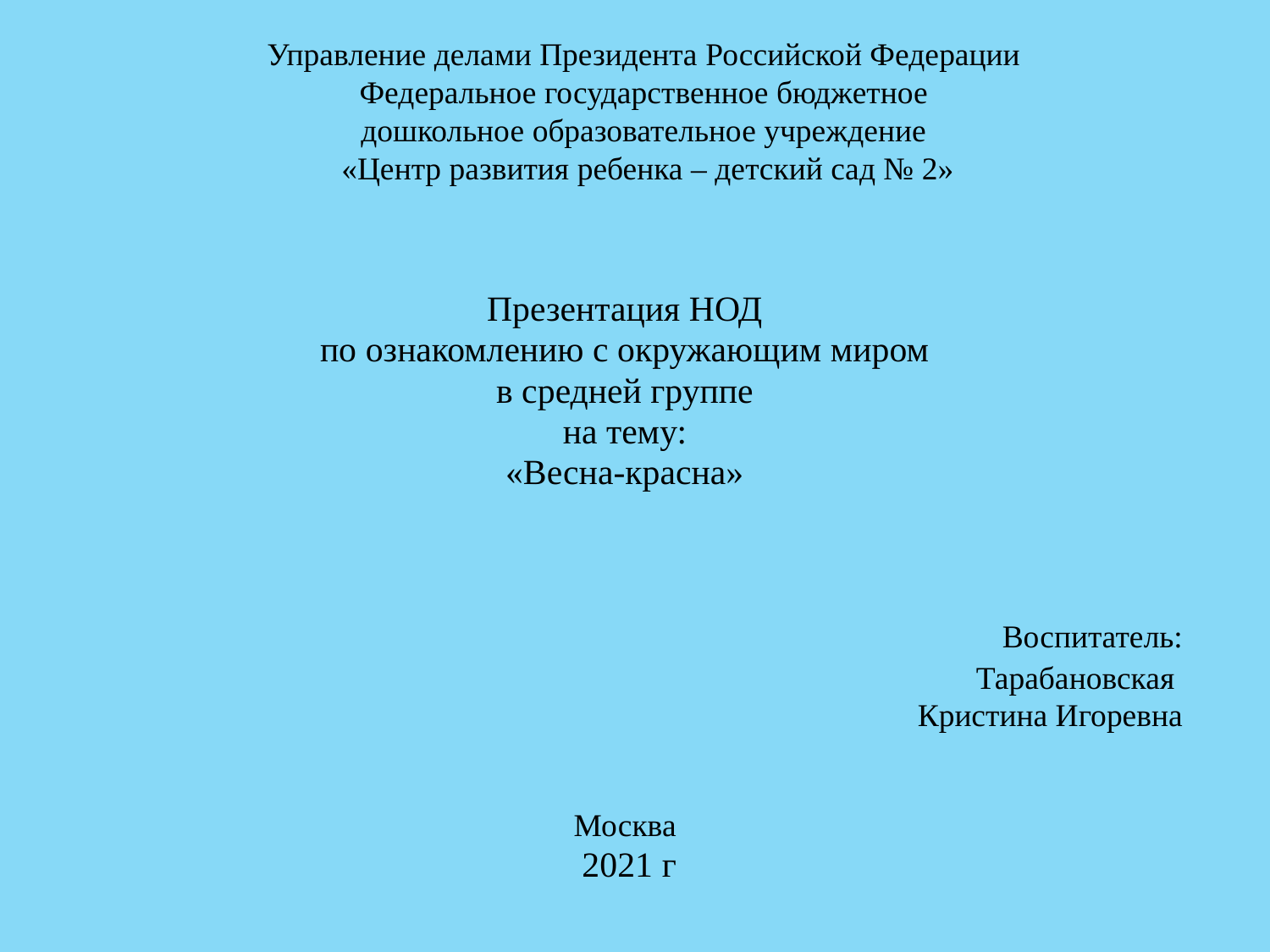

Управление делами Президента Российской Федерации
Федеральное государственное бюджетное
дошкольное образовательное учреждение
 «Центр развития ребенка – детский сад № 2»
Презентация НОД
по ознакомлению с окружающим миром
в средней группе
на тему:
«Весна-красна»

                                                                Воспитатель:
                                                                      Тарабановская
Кристина Игоревна

Москва
2021 г